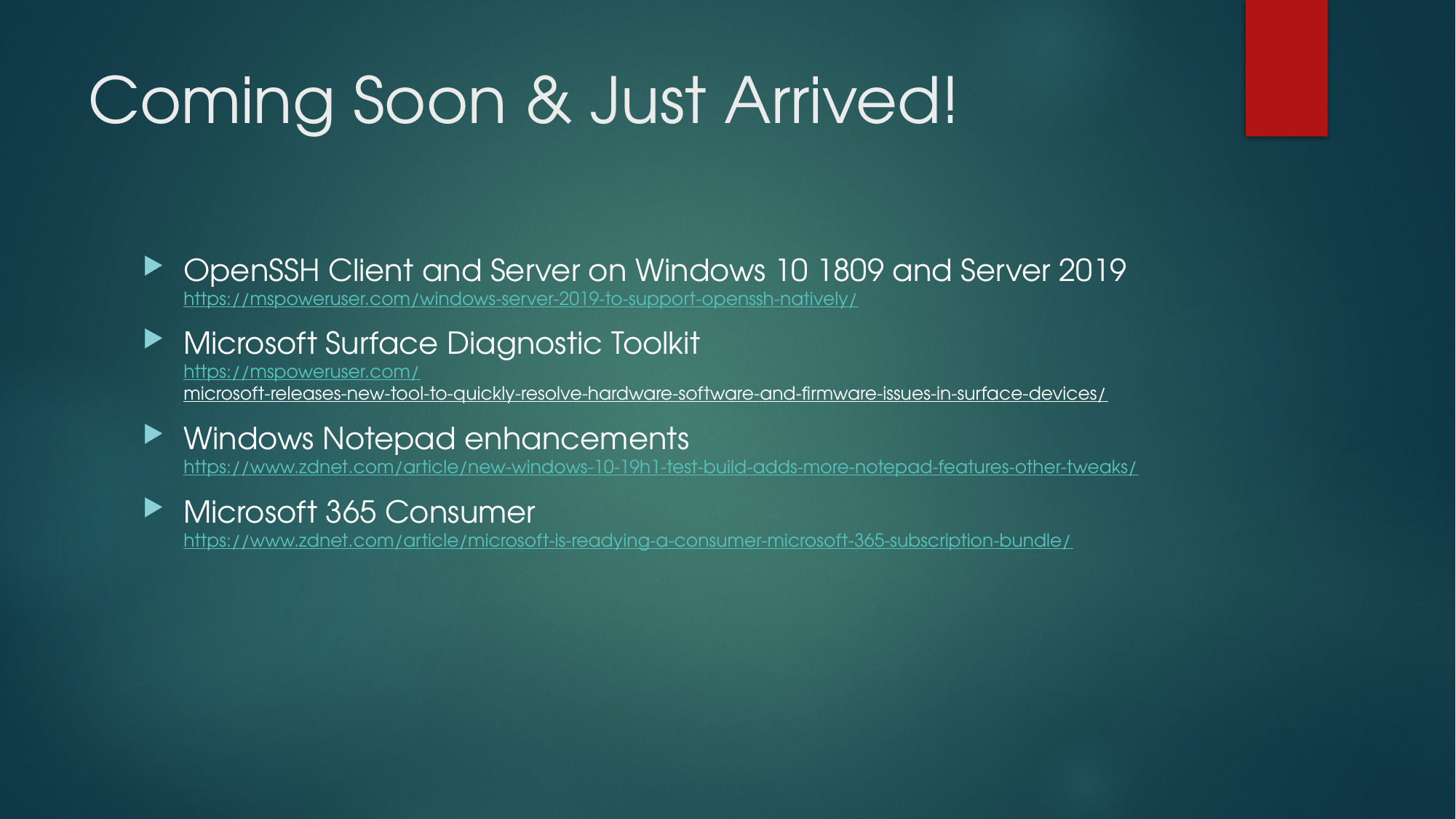

# Coming Soon & Just Arrived!
OpenSSH Client and Server on Windows 10 1809 and Server 2019
https://mspoweruser.com/windows-server-2019-to-support-openssh-natively/
Microsoft Surface Diagnostic Toolkit
https://mspoweruser.com/microsoft-releases-new-tool-to-quickly-resolve-hardware-software-and-firmware-issues-in-surface-devices/
Windows Notepad enhancements
https://www.zdnet.com/article/new-windows-10-19h1-test-build-adds-more-notepad-features-other-tweaks/
Microsoft 365 Consumer
https://www.zdnet.com/article/microsoft-is-readying-a-consumer-microsoft-365-subscription-bundle/